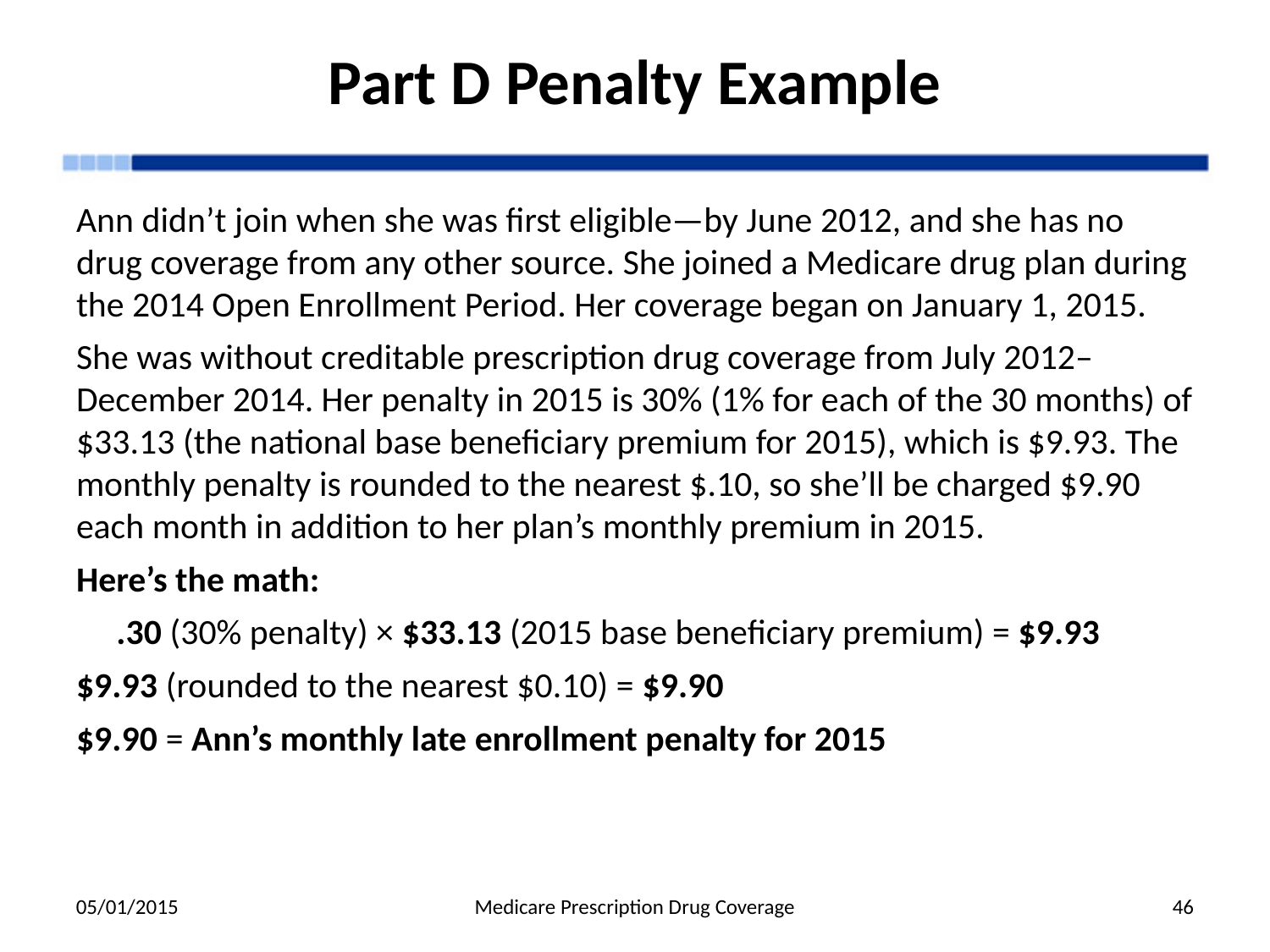

# Part D Penalty Example
Ann didn’t join when she was first eligible—by June 2012, and she has no drug coverage from any other source. She joined a Medicare drug plan during the 2014 Open Enrollment Period. Her coverage began on January 1, 2015.
She was without creditable prescription drug coverage from July 2012–December 2014. Her penalty in 2015 is 30% (1% for each of the 30 months) of $33.13 (the national base beneficiary premium for 2015), which is $9.93. The monthly penalty is rounded to the nearest $.10, so she’ll be charged $9.90 each month in addition to her plan’s monthly premium in 2015.
Here’s the math:
     .30 (30% penalty) × $33.13 (2015 base beneficiary premium) = $9.93
$9.93 (rounded to the nearest $0.10) = $9.90
$9.90 = Ann’s monthly late enrollment penalty for 2015

05/01/2015
Medicare Prescription Drug Coverage
46